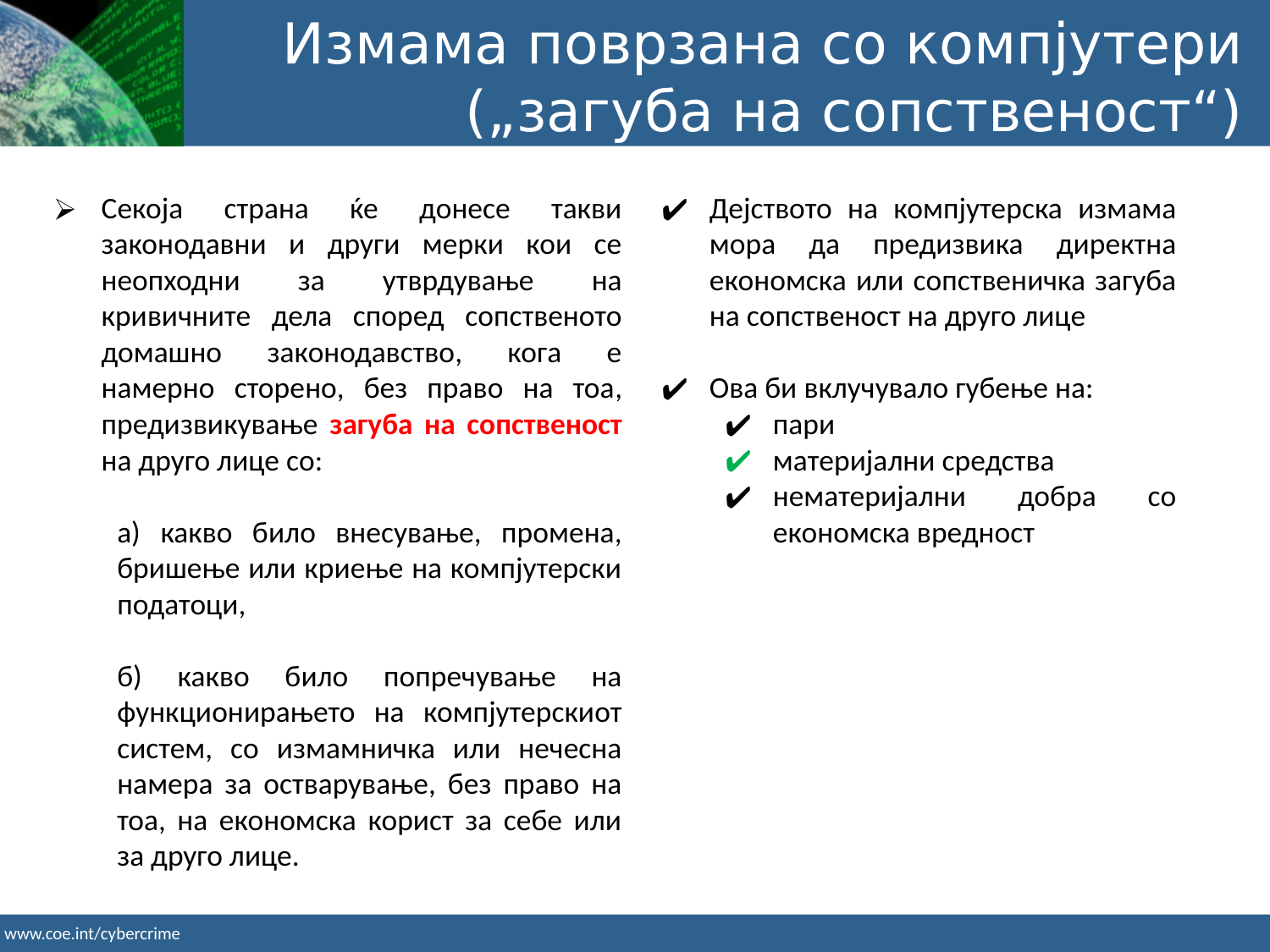

Измама поврзана со компјутери („загуба на сопственост“)
Секоја страна ќе донесе такви законодавни и други мерки кои се неопходни за утврдување на кривичните дела според сопственото домашно законодавство, кога е намерно сторено, без право на тоа, предизвикување загуба на сопственост на друго лице со:

а) какво било внесување, промена, бришење или криење на компјутерски податоци,

б) какво било попречување на функционирањето на компјутерскиот систем, со измамничка или нечесна намера за остварување, без право на тоа, на економска корист за себе или за друго лице.
Дејството на компјутерска измама мора да предизвика директна економска или сопственичка загуба на сопственост на друго лице

Ова би вклучувало губење на:
пари
материјални средства
нематеријални добра со економска вредност